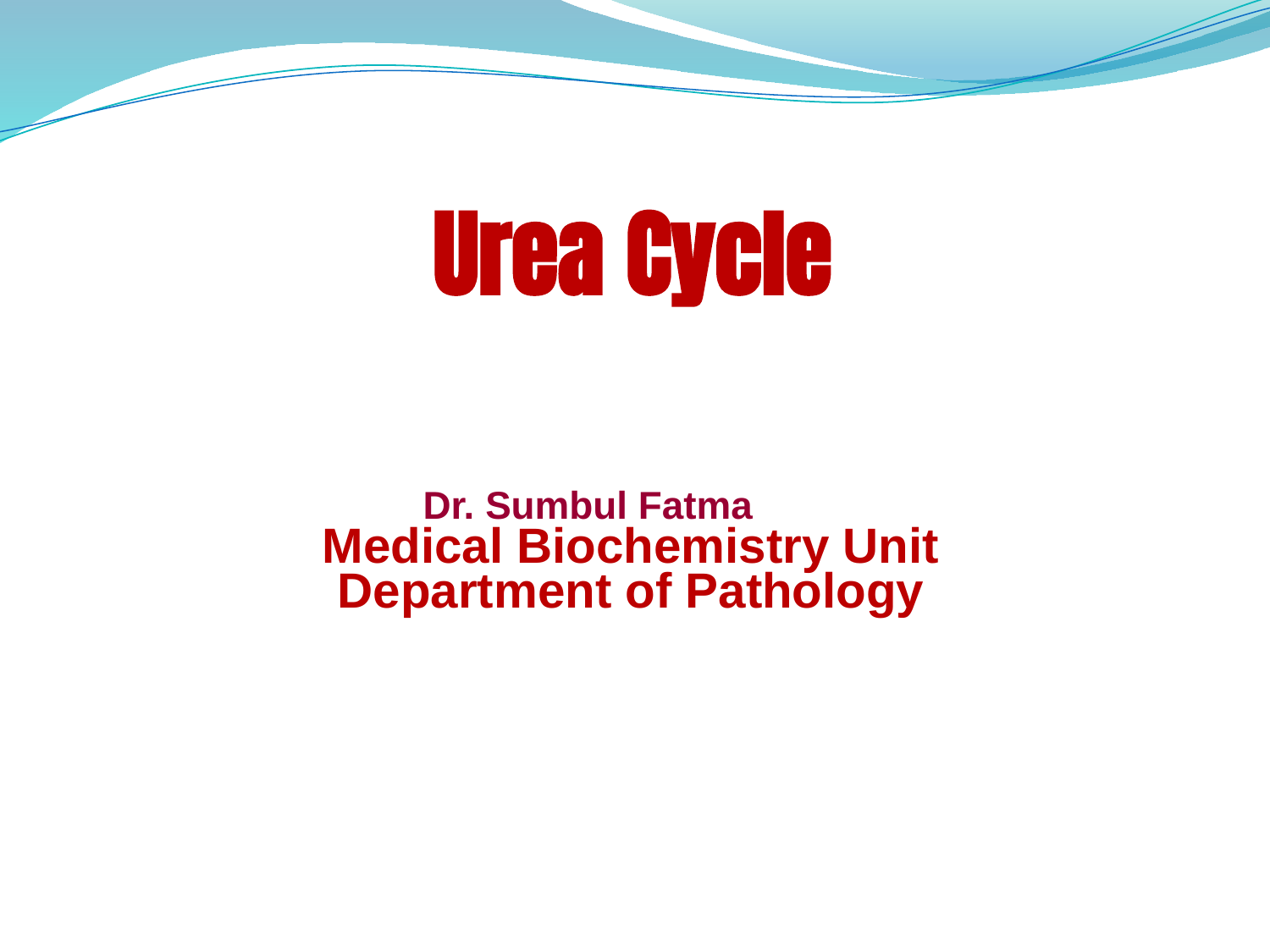

Urea Cycle

Dr. Sumbul Fatma
Medical Biochemistry Unit
Department of Pathology